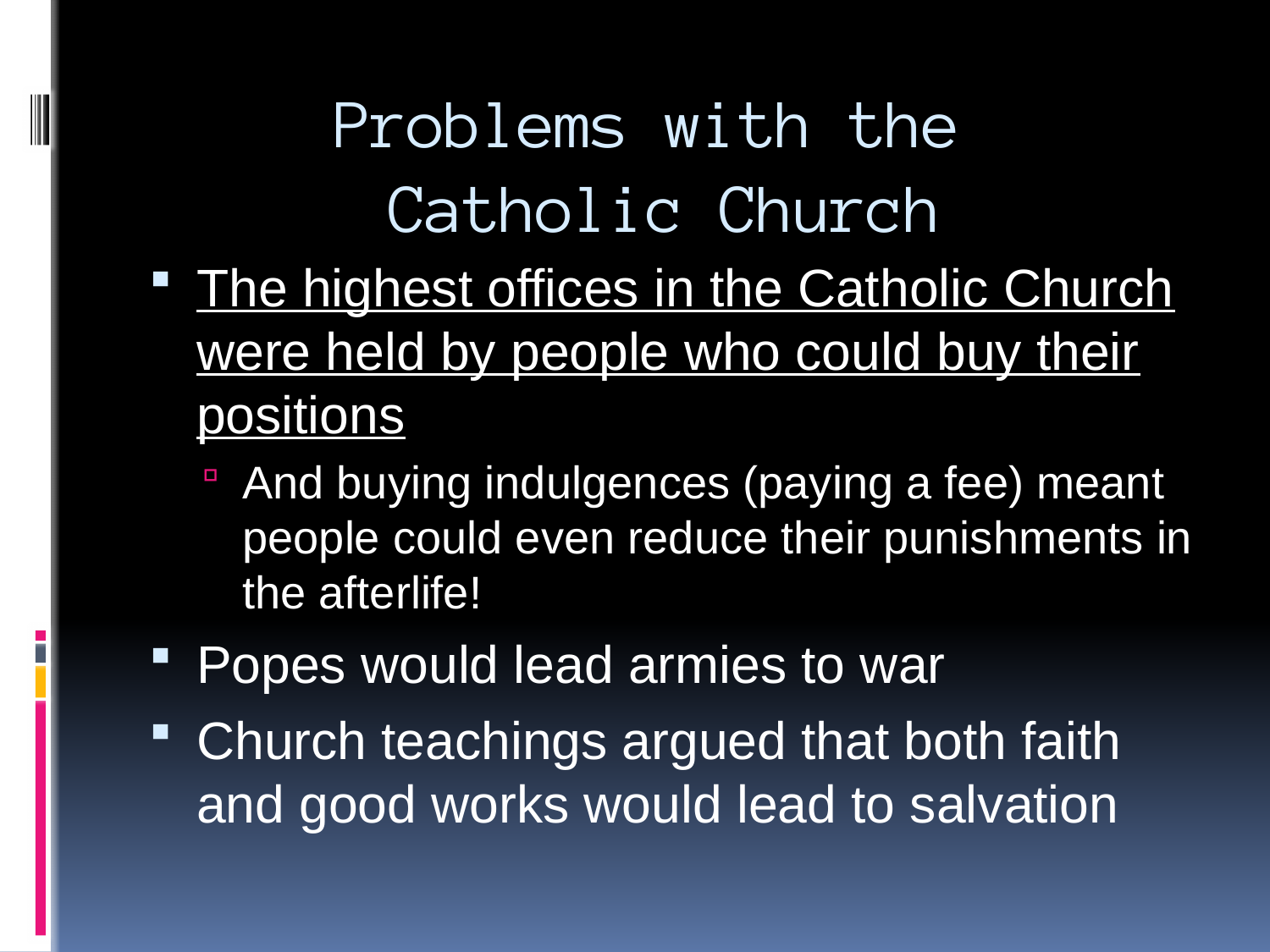

# Problems with the Catholic Church
The highest offices in the Catholic Church were held by people who could buy their positions
And buying indulgences (paying a fee) meant people could even reduce their punishments in the afterlife!
Popes would lead armies to war
Church teachings argued that both faith and good works would lead to salvation